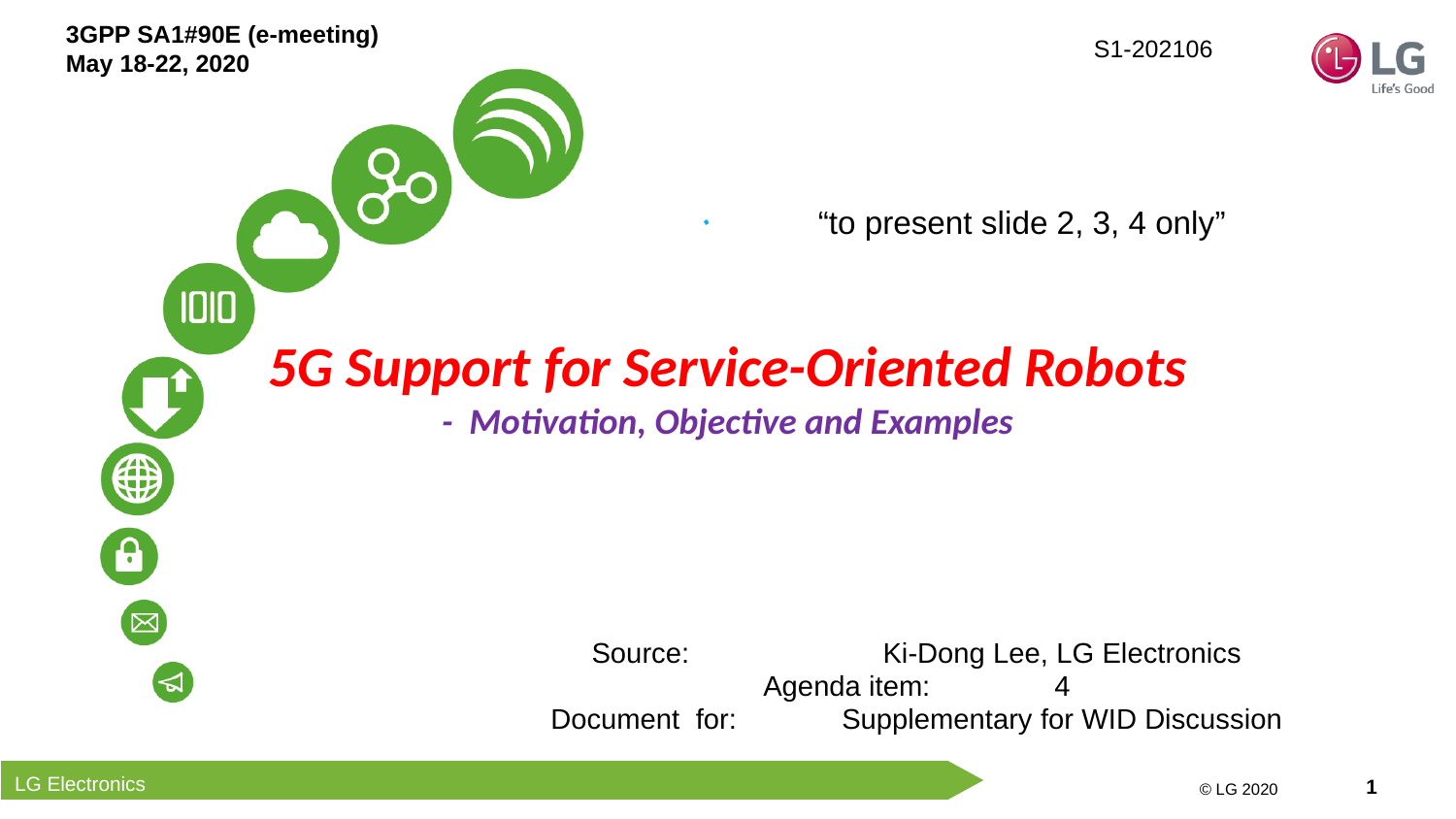

3GPP SA1#90E (e-meeting)
May 18-22, 2020
S1-202106

“to present slide 2, 3, 4 only”
.
5G Support for Service-Oriented Robots
-  Motivation, Objective and Examples
Source: 		Ki-Dong Lee, LG Electronics
Agenda item: 	4
Document  for:	Supplementary for WID Discussion